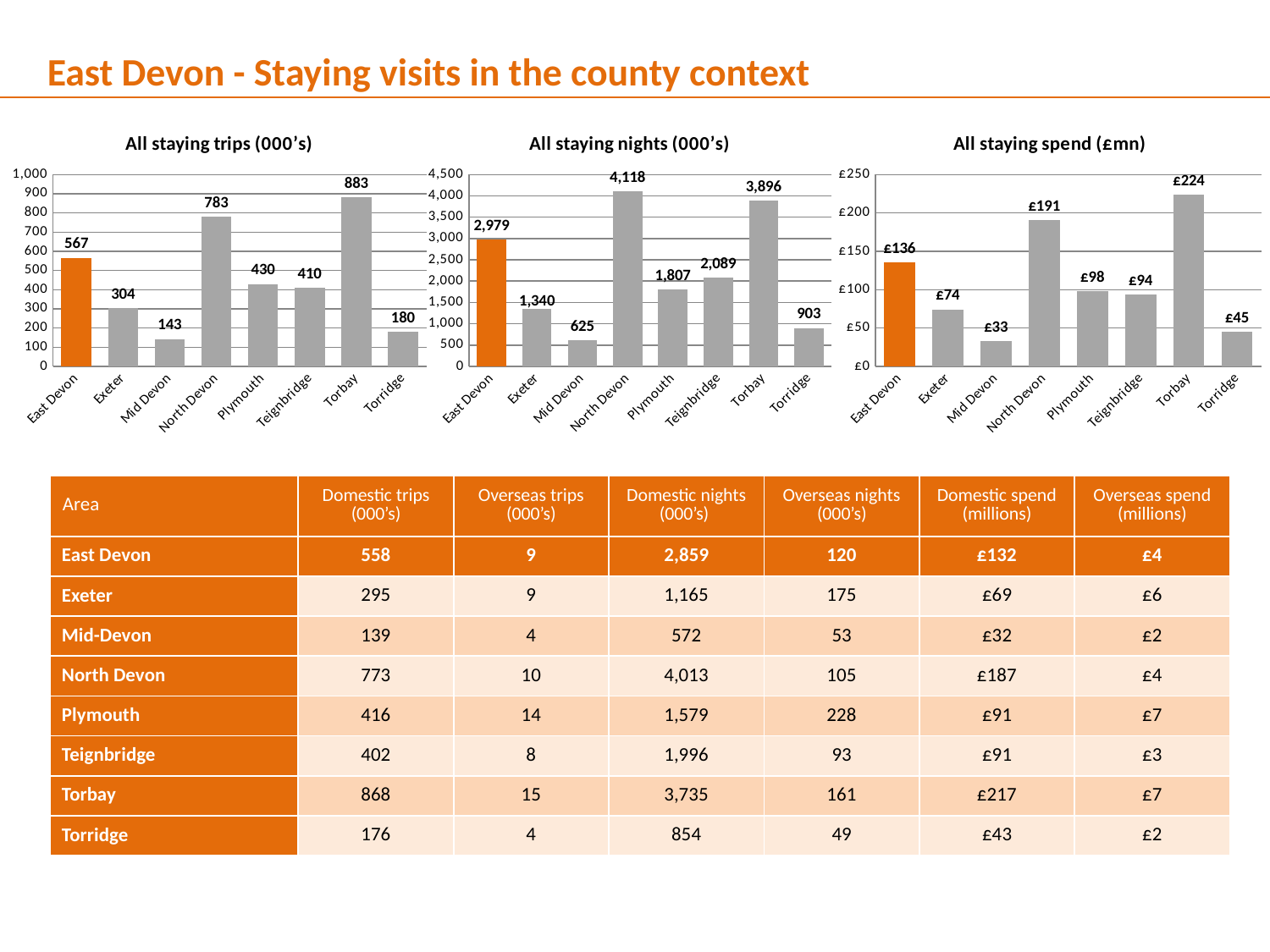

East Devon - Staying visits in the county context

### Chart: All staying trips (000’s)

| Category | Column1 |
|---|---|
| East Devon | 567.0 |
| Exeter | 304.0 |
| Mid Devon | 143.0 |
| North Devon | 783.0 |
| Plymouth | 430.0 |
| Teignbridge | 409.6 |
| Torbay | 882.7 |
| Torridge | 179.9 |

### Chart: All staying nights (000’s)

| Category | Column1 |
|---|---|
| East Devon | 2979.0 |
| Exeter | 1340.0 |
| Mid Devon | 625.0 |
| North Devon | 4118.0 |
| Plymouth | 1807.0 |
| Teignbridge | 2088.6 |
| Torbay | 3895.7 |
| Torridge | 902.8 |

### Chart: All staying spend (£mn)

| Category | Column1 |
|---|---|
| East Devon | 135.698 |
| Exeter | 74.422 |
| Mid Devon | 33.498 |
| North Devon | 191.082 |
| Plymouth | 97.788 |
| Teignbridge | 93.558 |
| Torbay | 223.503 |
| Torridge | 45.025 |
| Area | Domestic trips (000’s) | Overseas trips (000’s) | Domestic nights (000’s) | Overseas nights (000’s) | Domestic spend (millions) | Overseas spend (millions) |
| --- | --- | --- | --- | --- | --- | --- |
| East Devon | 558 | 9 | 2,859 | 120 | £132 | £4 |
| Exeter | 295 | 9 | 1,165 | 175 | £69 | £6 |
| Mid-Devon | 139 | 4 | 572 | 53 | £32 | £2 |
| North Devon | 773 | 10 | 4,013 | 105 | £187 | £4 |
| Plymouth | 416 | 14 | 1,579 | 228 | £91 | £7 |
| Teignbridge | 402 | 8 | 1,996 | 93 | £91 | £3 |
| Torbay | 868 | 15 | 3,735 | 161 | £217 | £7 |
| Torridge | 176 | 4 | 854 | 49 | £43 | £2 |